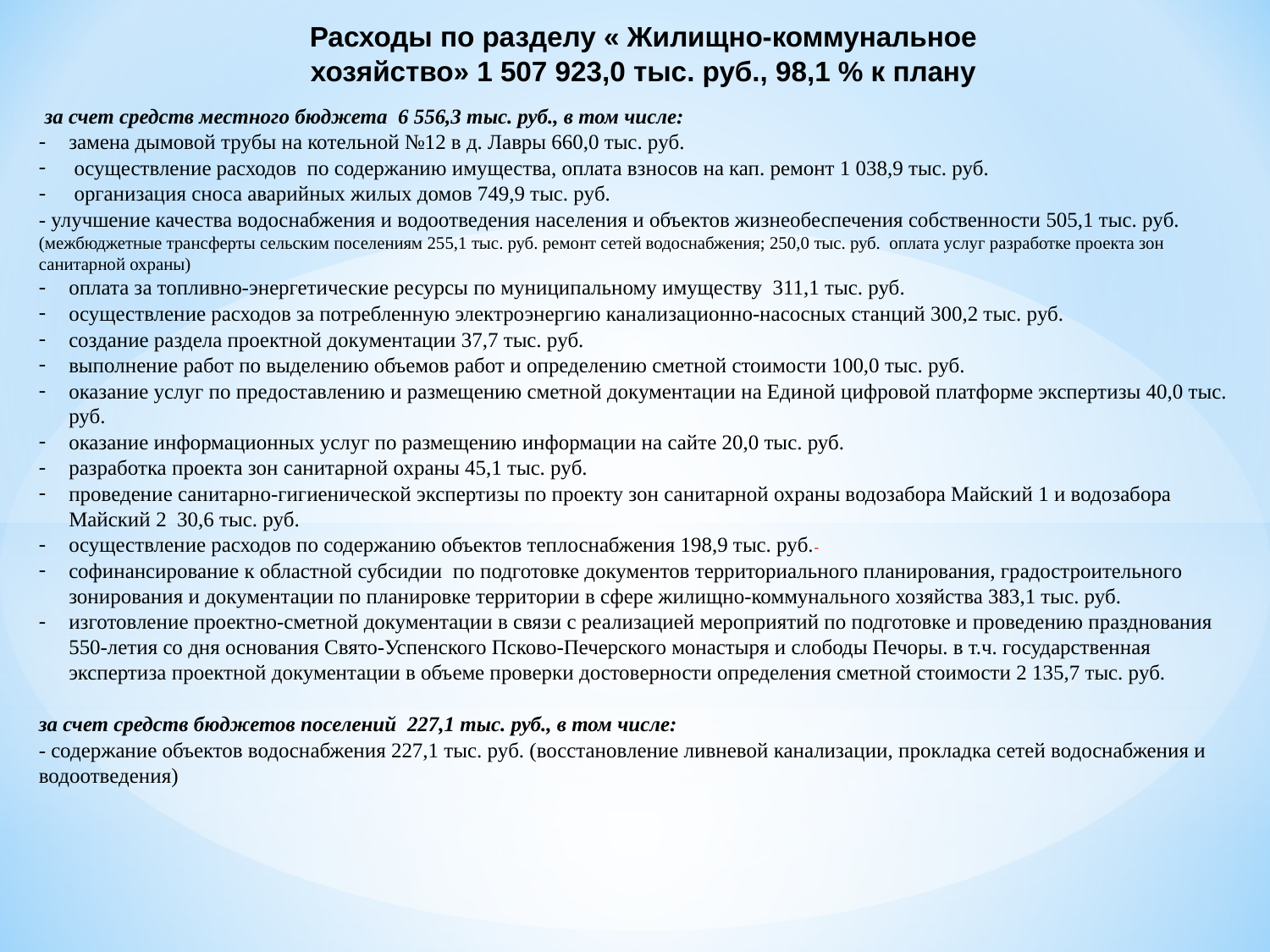

Расходы по разделу « Жилищно-коммунальное
хозяйство» 1 507 923,0 тыс. руб., 98,1 % к плану
 за счет средств местного бюджета  6 556,3 тыс. руб., в том числе:
замена дымовой трубы на котельной №12 в д. Лавры 660,0 тыс. руб.
 осуществление расходов  по содержанию имущества, оплата взносов на кап. ремонт 1 038,9 тыс. руб.
 организация сноса аварийных жилых домов 749,9 тыс. руб.
- улучшение качества водоснабжения и водоотведения населения и объектов жизнеобеспечения собственности 505,1 тыс. руб. (межбюджетные трансферты сельским поселениям 255,1 тыс. руб. ремонт сетей водоснабжения; 250,0 тыс. руб.  оплата услуг разработке проекта зон санитарной охраны)
оплата за топливно-энергетические ресурсы по муниципальному имуществу  311,1 тыс. руб.
осуществление расходов за потребленную электроэнергию канализационно-насосных станций 300,2 тыс. руб.
создание раздела проектной документации 37,7 тыс. руб.
выполнение работ по выделению объемов работ и определению сметной стоимости 100,0 тыс. руб.
оказание услуг по предоставлению и размещению сметной документации на Единой цифровой платформе экспертизы 40,0 тыс. руб.
оказание информационных услуг по размещению информации на сайте 20,0 тыс. руб.
разработка проекта зон санитарной охраны 45,1 тыс. руб.
проведение санитарно-гигиенической экспертизы по проекту зон санитарной охраны водозабора Майский 1 и водозабора Майский 2  30,6 тыс. руб.
осуществление расходов по содержанию объектов теплоснабжения 198,9 тыс. руб.-
софинансирование к областной субсидии  по подготовке документов территориального планирования, градостроительного зонирования и документации по планировке территории в сфере жилищно-коммунального хозяйства 383,1 тыс. руб.
изготовление проектно-сметной документации в связи с реализацией мероприятий по подготовке и проведению празднования 550-летия со дня основания Свято-Успенского Псково-Печерского монастыря и слободы Печоры. в т.ч. государственная экспертиза проектной документации в объеме проверки достоверности определения сметной стоимости 2 135,7 тыс. руб.

за счет средств бюджетов поселений  227,1 тыс. руб., в том числе:
- содержание объектов водоснабжения 227,1 тыс. руб. (восстановление ливневой канализации, прокладка сетей водоснабжения и водоотведения)